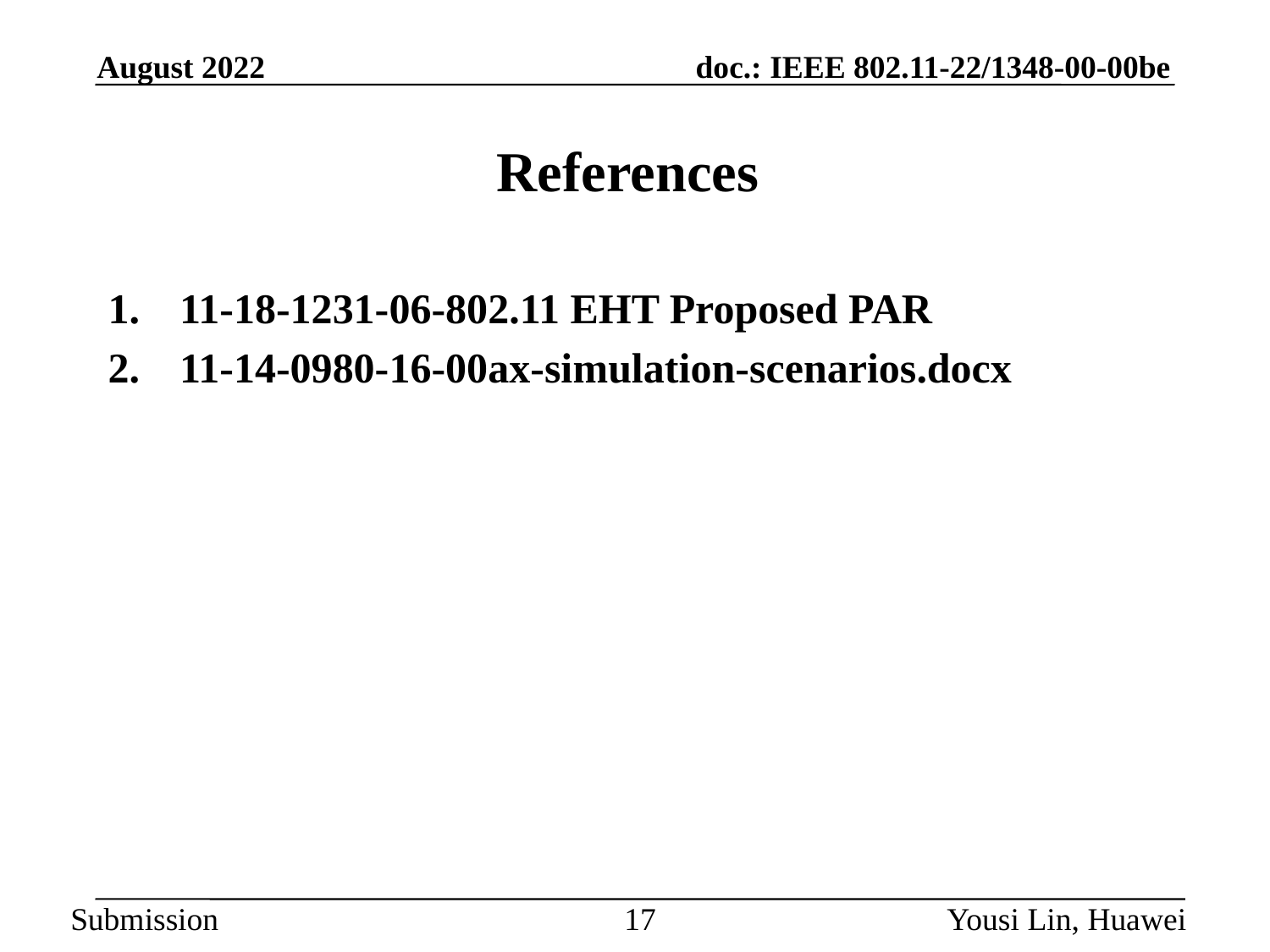

August 2022
# References
11-18-1231-06-802.11 EHT Proposed PAR
11-14-0980-16-00ax-simulation-scenarios.docx

17
Yousi Lin, Huawei